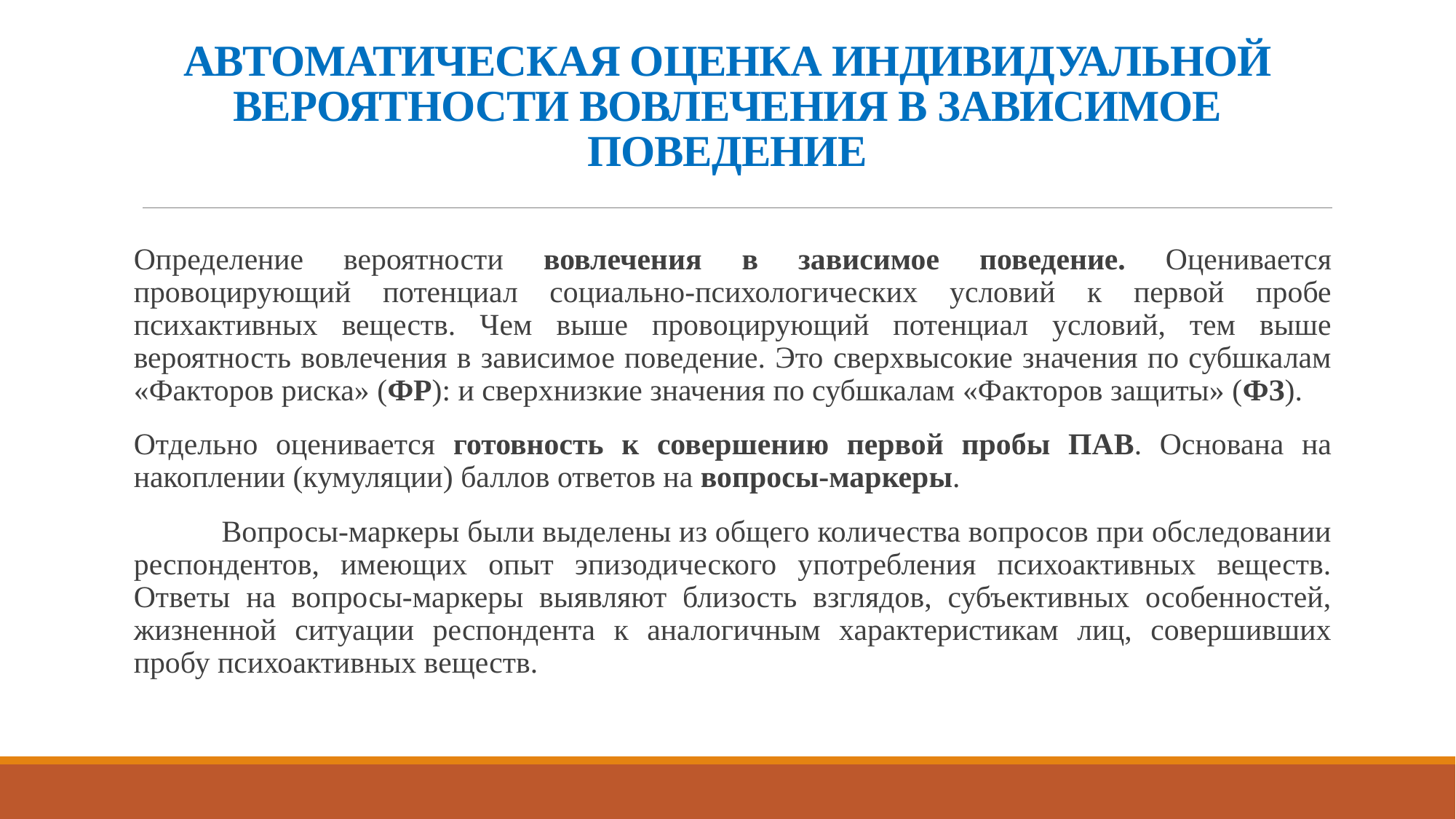

# Автоматическая оценка индивидуальной вероятности вовлечения в зависимое поведение

Определение вероятности вовлечения в зависимое поведение. Оценивается провоцирующий потенциал социально-психологических условий к первой пробе психактивных веществ. Чем выше провоцирующий потенциал условий, тем выше вероятность вовлечения в зависимое поведение. Это сверхвысокие значения по субшкалам «Факторов риска» (ФР): и сверхнизкие значения по субшкалам «Факторов защиты» (ФЗ).
Отдельно оценивается готовность к совершению первой пробы ПАВ. Основана на накоплении (кумуляции) баллов ответов на вопросы-маркеры.
           Вопросы-маркеры были выделены из общего количества вопросов при обследовании респондентов, имеющих опыт эпизодического употребления психоактивных веществ. Ответы на вопросы-маркеры выявляют близость взглядов, субъективных особенностей, жизненной ситуации респондента к аналогичным характеристикам лиц, совершивших пробу психоактивных веществ.